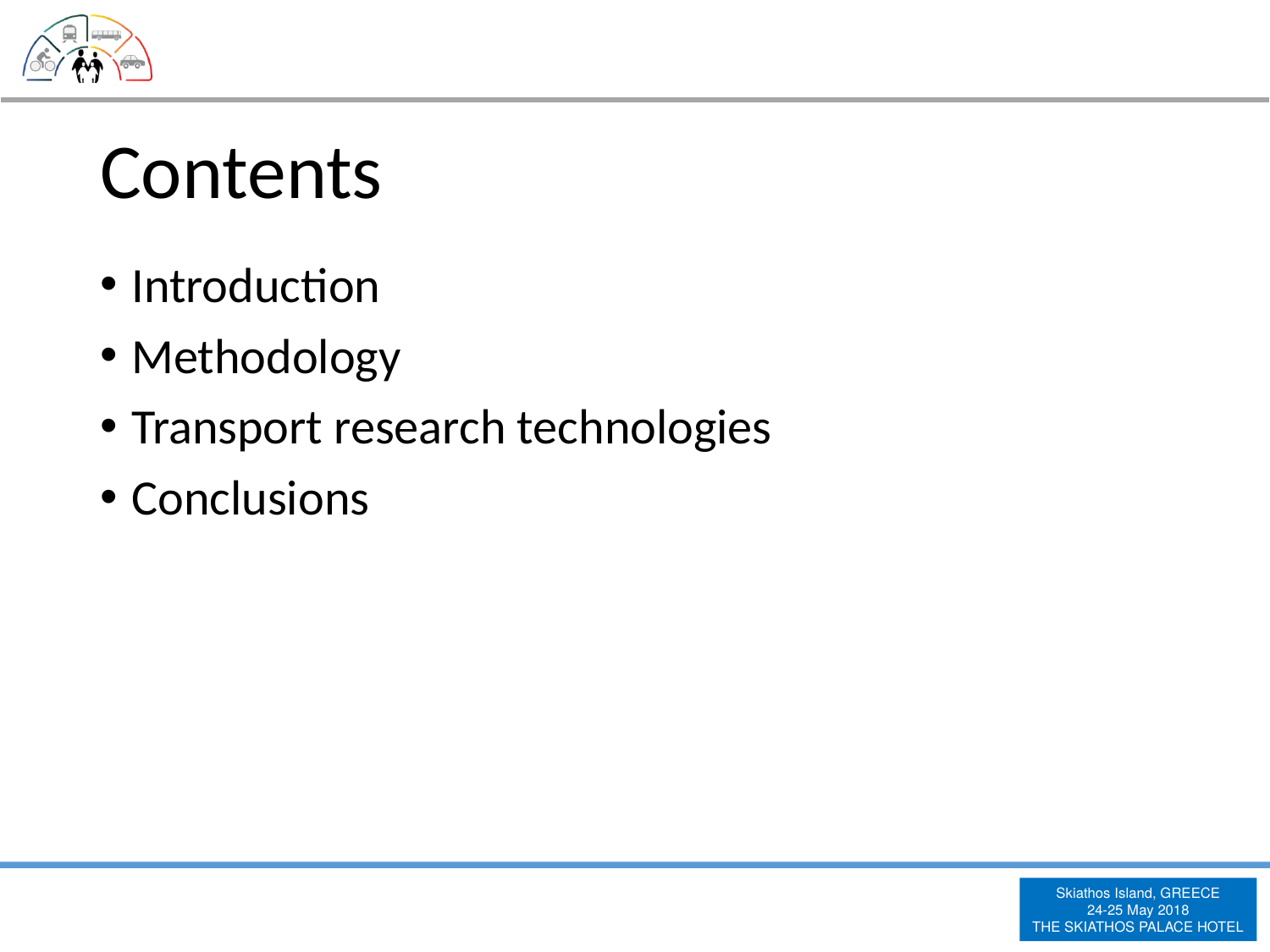

# Contents
Introduction
Methodology
Transport research technologies
Conclusions